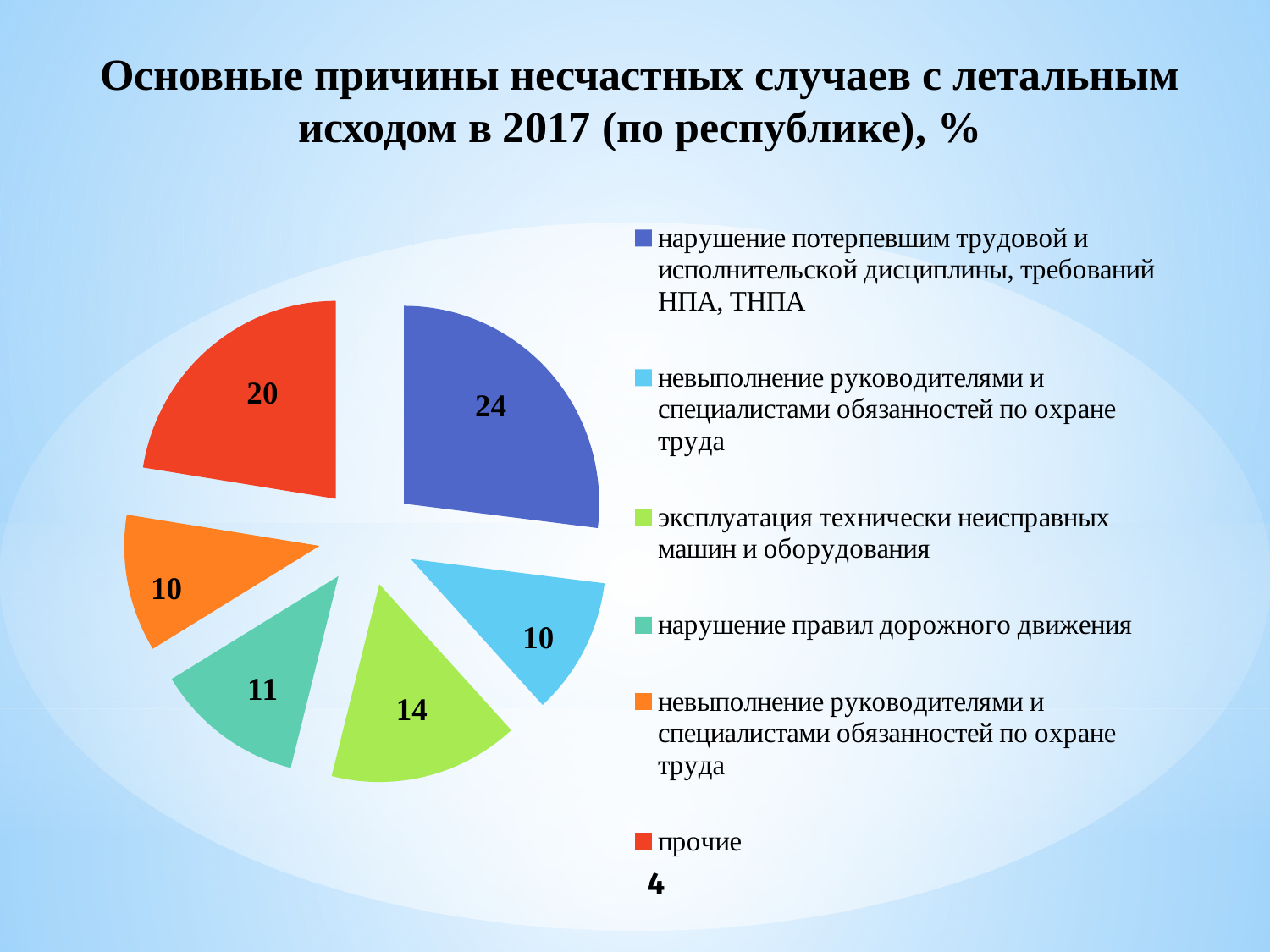

Основные причины несчастных случаев с летальным исходом в 2017 (по республике), %

### Chart

| Category | Причины несчастных случаев с летальным исходом |
|---|---|
| нарушение потерпевшим трудовой и исполнительской дисциплины, требований НПА, ТНПА  | 24.0 |
| невыполнение руководителями и специалистами обязанностей по охране труда  | 10.0 |
| эксплуатация технически неисправных машин и оборудования  | 14.0 |
| нарушение правил дорожного движения  | 11.0 |
| невыполнение руководителями и специалистами обязанностей по охране труда  | 10.0 |
| прочие  | 20.0 |
4